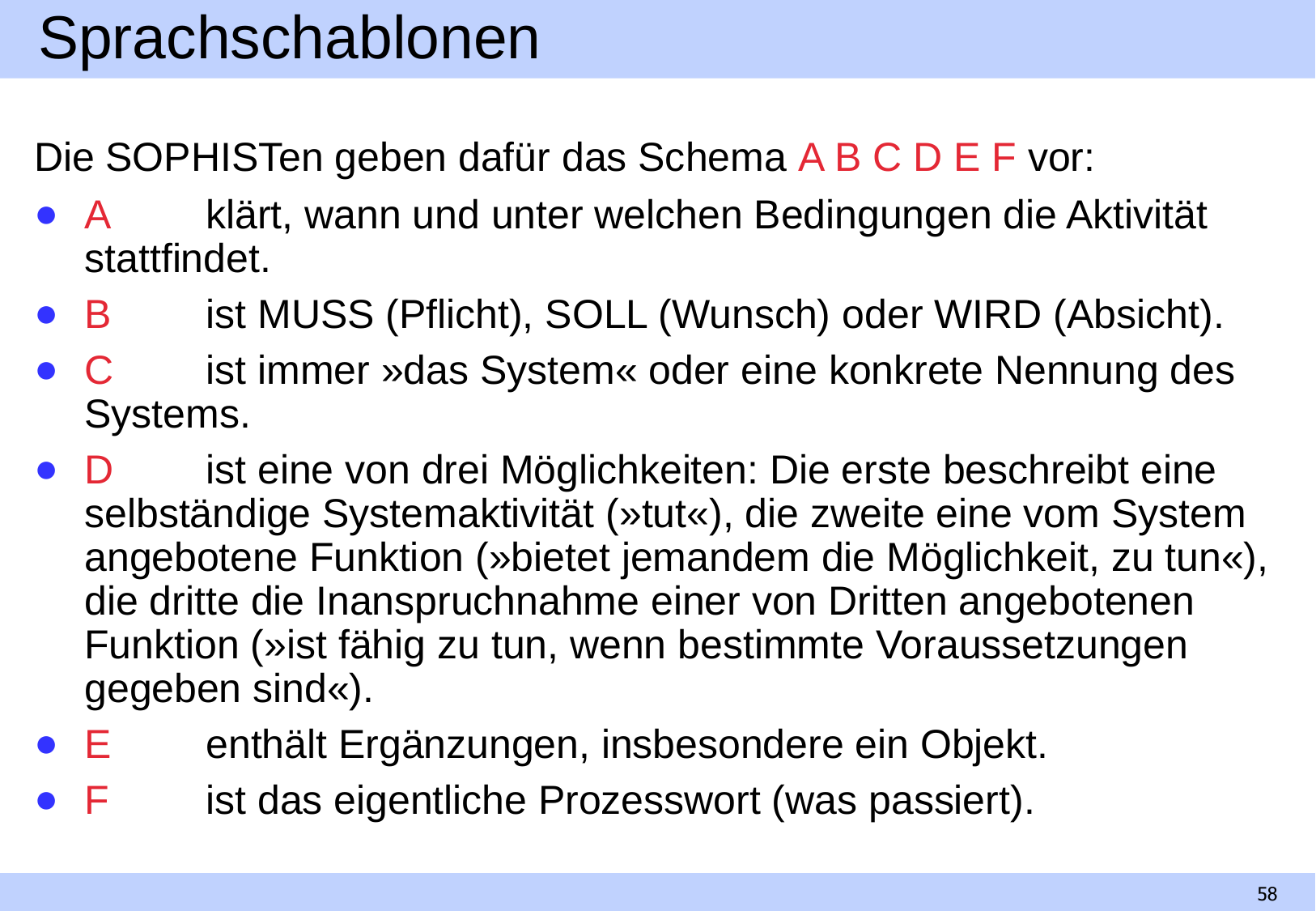

# Sprachschablonen
Die SOPHISTen geben dafür das Schema A B C D E F vor:
A	klärt, wann und unter welchen Bedingungen die Aktivität stattfindet.
B	ist MUSS (Pflicht), SOLL (Wunsch) oder WIRD (Absicht).
C	ist immer »das System« oder eine konkrete Nennung des Systems.
D	ist eine von drei Möglichkeiten: Die erste beschreibt eine selbständige Systemaktivität (»tut«), die zweite eine vom System angebotene Funktion (»bietet jemandem die Möglichkeit, zu tun«), die dritte die Inanspruchnahme einer von Dritten angebotenen Funktion (»ist fähig zu tun, wenn bestimmte Voraussetzungen gegeben sind«).
E	enthält Ergänzungen, insbesondere ein Objekt.
F	ist das eigentliche Prozesswort (was passiert).
58